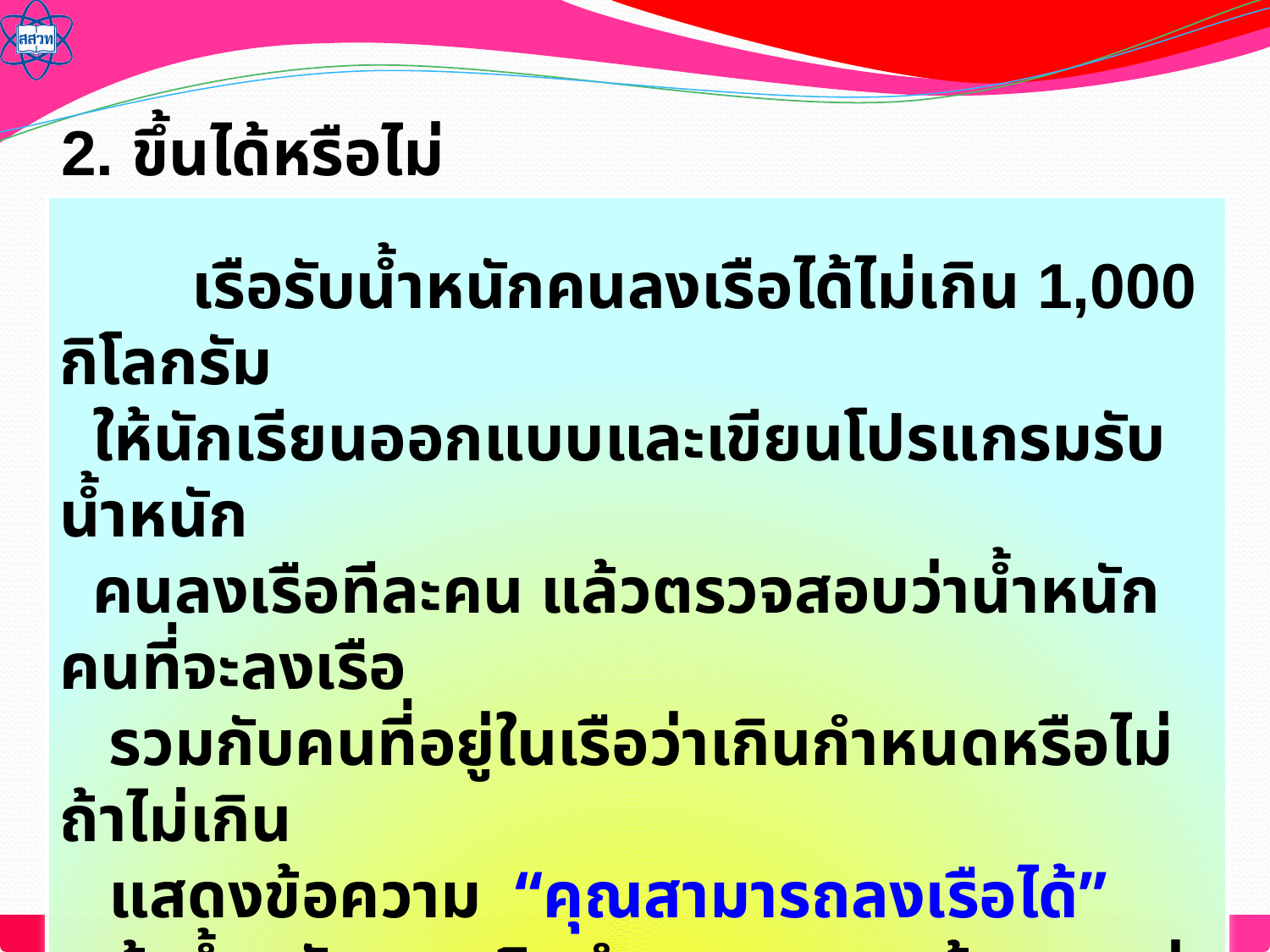

2. ขึ้นได้หรือไม่

        เรือรับน้ำหนักคนลงเรือได้ไม่เกิน 1,000 กิโลกรัม
  ให้นักเรียนออกแบบและเขียนโปรแกรมรับน้ำหนัก
  คนลงเรือทีละคน แล้วตรวจสอบว่าน้ำหนักคนที่จะลงเรือ
   รวมกับคนที่อยู่ในเรือว่าเกินกำหนดหรือไม่ ถ้าไม่เกิน
   แสดงข้อความ  “คุณสามารถลงเรือได้”
   ถ้าน้ำหนักรวมเกินกำหนด แสดงข้อความว่า
   “คุณไม่สามารถลงเรือได้”